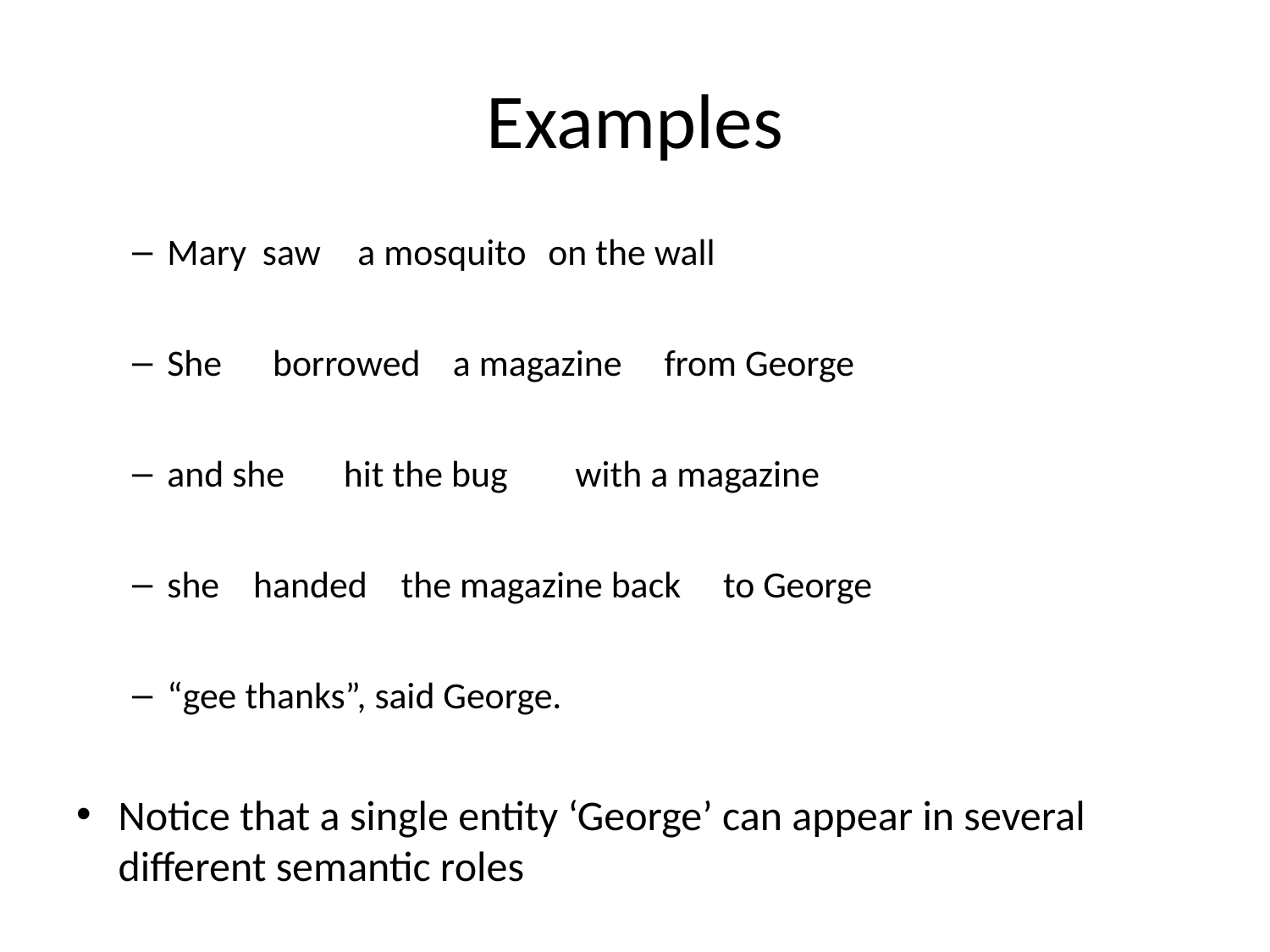

# Examples
Mary 	saw 	a mosquito 	on the wall

She      borrowed 	a magazine     from George

and she       hit the bug        with a magazine

she    handed    the magazine back     to George

“gee thanks”, said George.

Notice that a single entity ‘George’ can appear in several different semantic roles